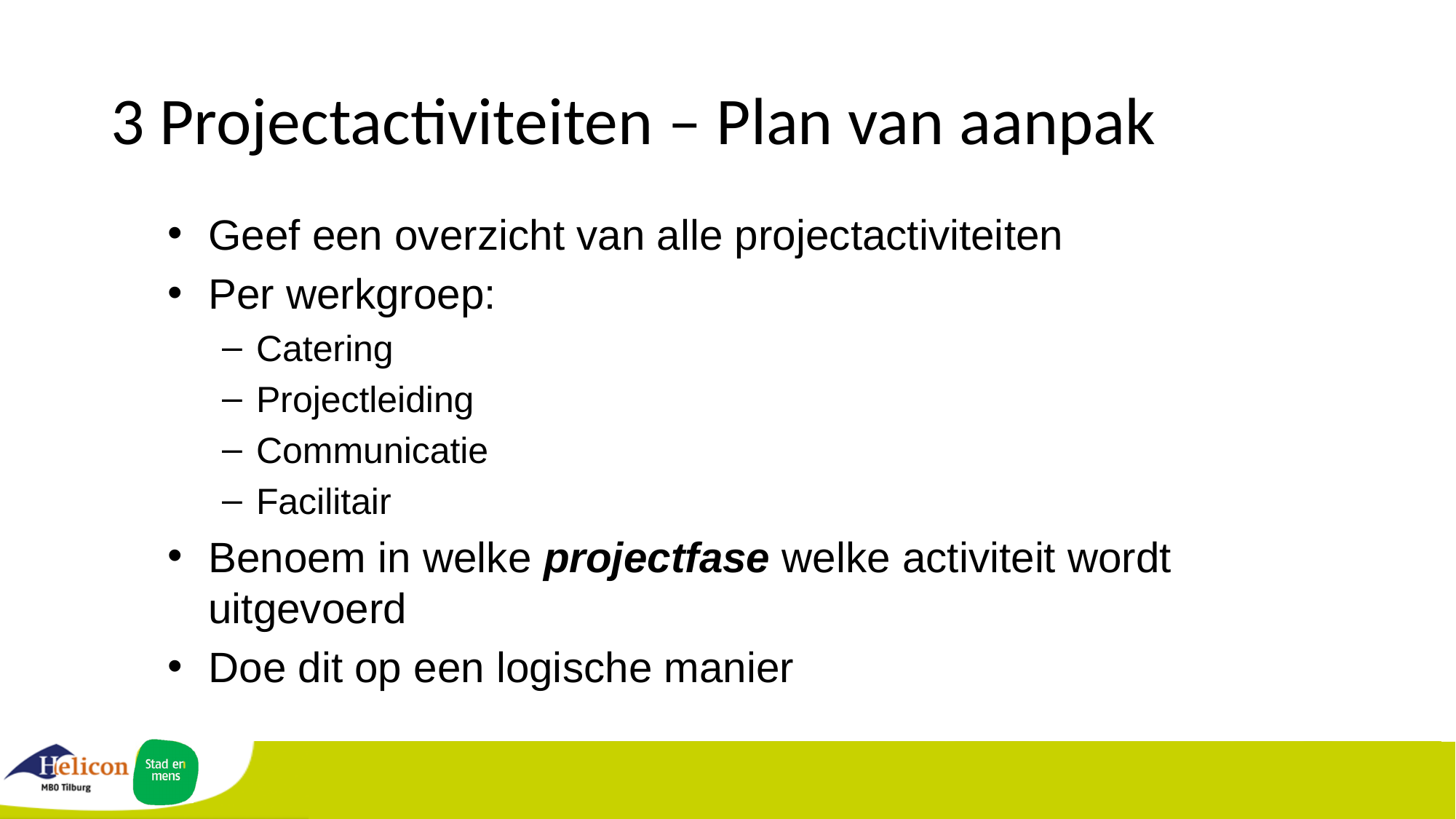

# 3 Projectactiviteiten – Plan van aanpak
Geef een overzicht van alle projectactiviteiten
Per werkgroep:
Catering
Projectleiding
Communicatie
Facilitair
Benoem in welke projectfase welke activiteit wordt uitgevoerd
Doe dit op een logische manier